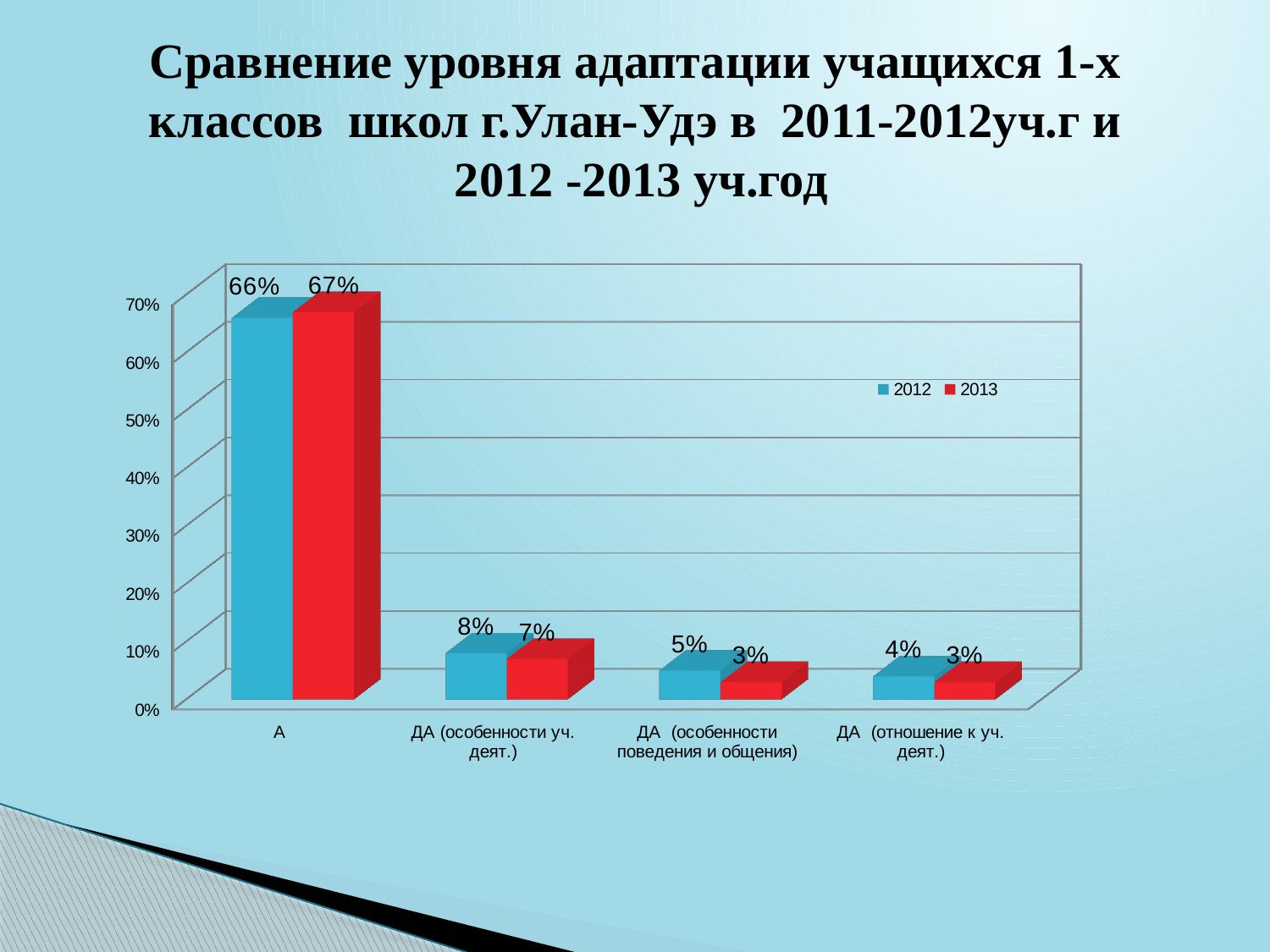

# Сравнение уровня адаптации учащихся 1-х классов  школ г.Улан-Удэ в  2011-2012уч.г и 2012 -2013 уч.год

[unsupported chart]